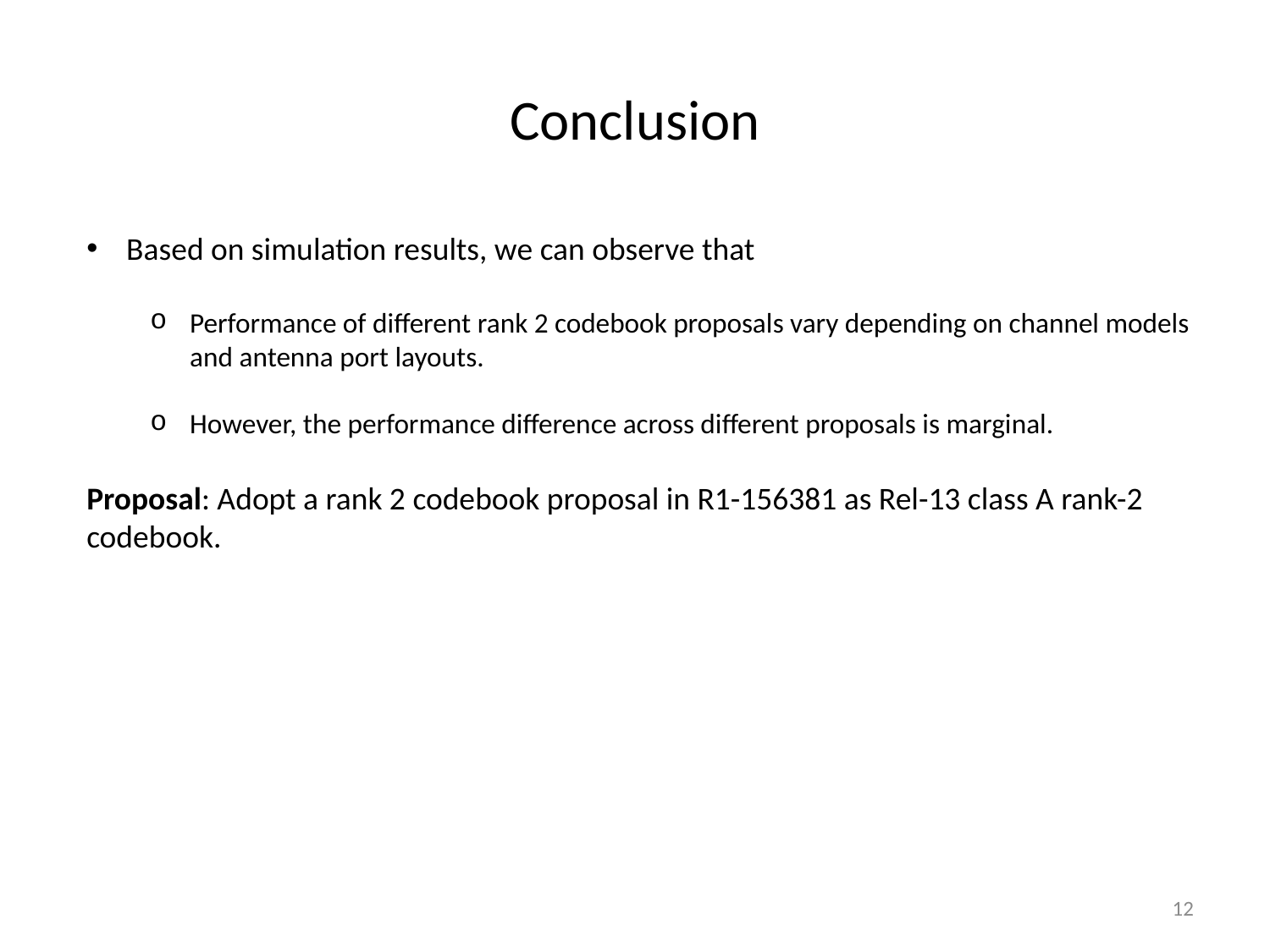

# Conclusion
Based on simulation results, we can observe that

Performance of different rank 2 codebook proposals vary depending on channel models and antenna port layouts.

However, the performance difference across different proposals is marginal.

Proposal: Adopt a rank 2 codebook proposal in R1-156381 as Rel-13 class A rank-2 codebook.
12